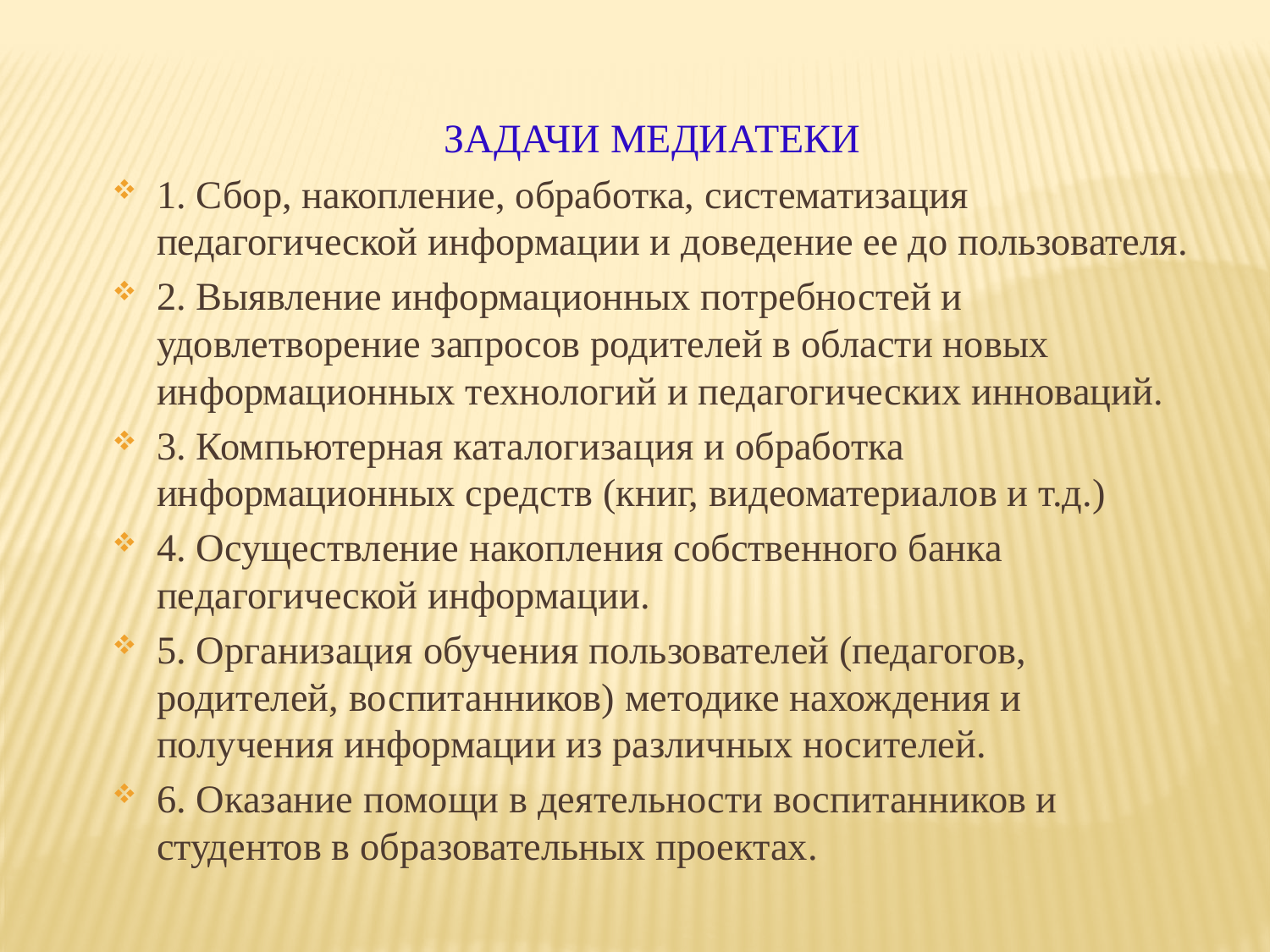

ЗАДАЧИ МЕДИАТЕКИ
1. Сбор, накопление, обработка, систематизация педагогической информации и доведение ее до пользователя.
2. Выявление информационных потребностей и удовлетворение запросов родителей в области новых информационных технологий и педагогических инноваций.
3. Компьютерная каталогизация и обработка информационных средств (книг, видеоматериалов и т.д.)
4. Осуществление накопления собственного банка педагогической информации.
5. Организация обучения пользователей (педагогов, родителей, воспитанников) методике нахождения и получения информации из различных носителей.
6. Оказание помощи в деятельности воспитанников и студентов в образовательных проектах.